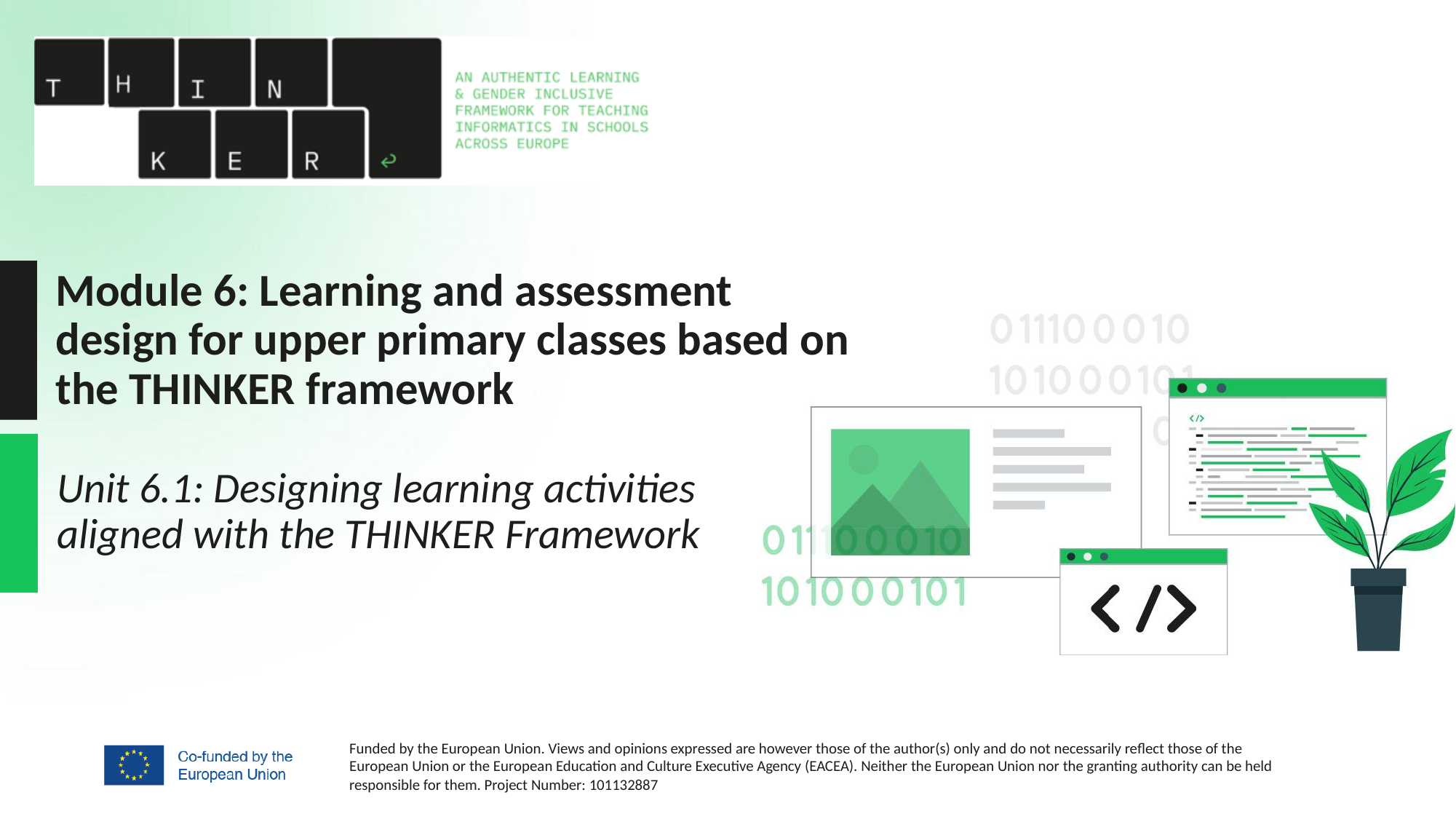

# Module 6: Learning and assessment design for upper primary classes based on the THINKER framework
Unit 6.1: Designing learning activities aligned with the THINKER Framework